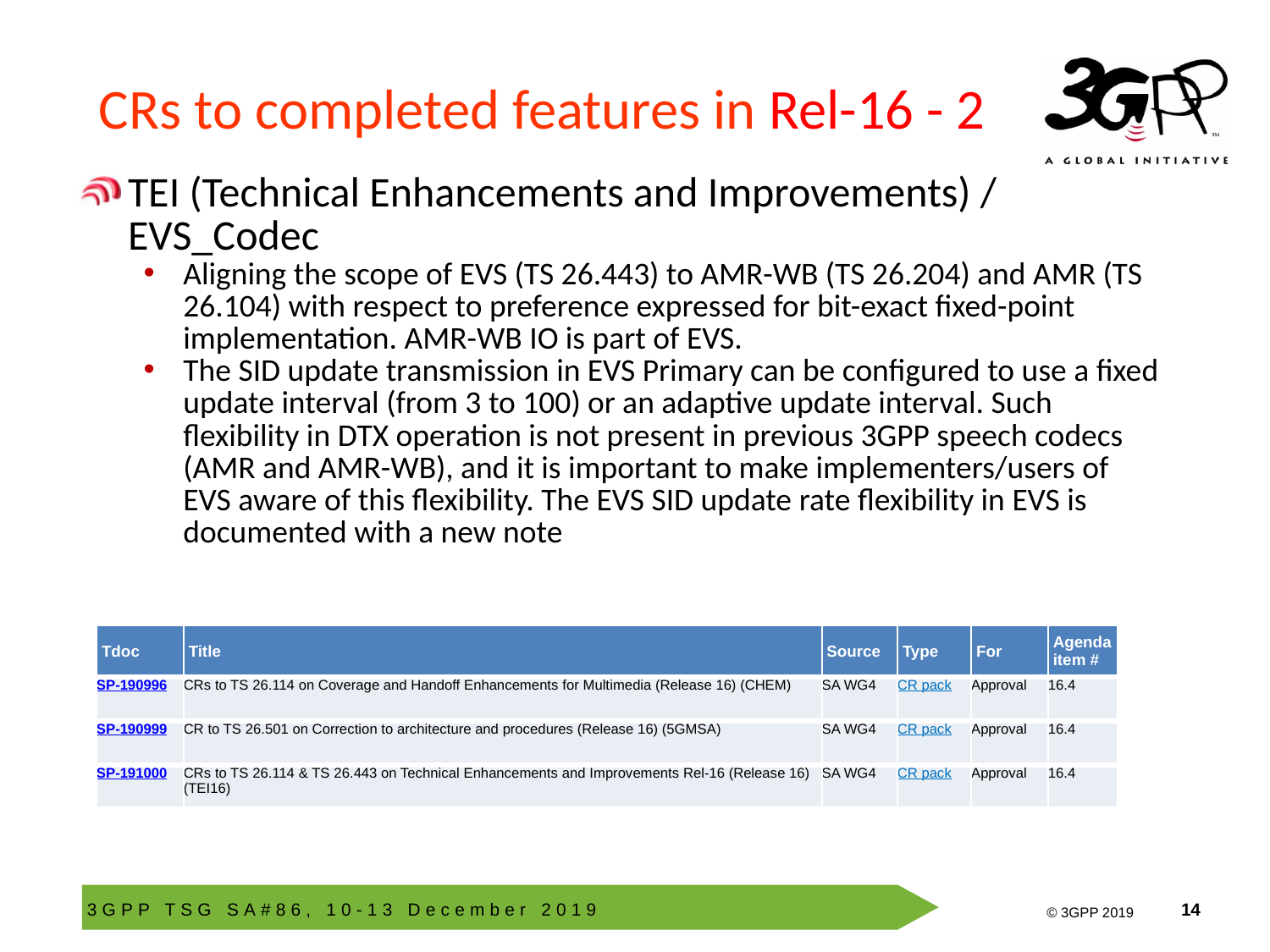

# CRs to completed features in Rel-16 - 2
TEI (Technical Enhancements and Improvements) / EVS_Codec
Aligning the scope of EVS (TS 26.443) to AMR-WB (TS 26.204) and AMR (TS 26.104) with respect to preference expressed for bit-exact fixed-point implementation. AMR-WB IO is part of EVS.
The SID update transmission in EVS Primary can be configured to use a fixed update interval (from 3 to 100) or an adaptive update interval. Such flexibility in DTX operation is not present in previous 3GPP speech codecs (AMR and AMR-WB), and it is important to make implementers/users of EVS aware of this flexibility. The EVS SID update rate flexibility in EVS is documented with a new note
| Tdoc | Title | Source | Type | For | Agenda item # |
| --- | --- | --- | --- | --- | --- |
| SP-190996 | CRs to TS 26.114 on Coverage and Handoff Enhancements for Multimedia (Release 16) (CHEM) | SA WG4 | CR pack | Approval | 16.4 |
| SP-190999 | CR to TS 26.501 on Correction to architecture and procedures (Release 16) (5GMSA) | SA WG4 | CR pack | Approval | 16.4 |
| SP-191000 | CRs to TS 26.114 & TS 26.443 on Technical Enhancements and Improvements Rel-16 (Release 16) (TEI16) | SA WG4 | CR pack | Approval | 16.4 |